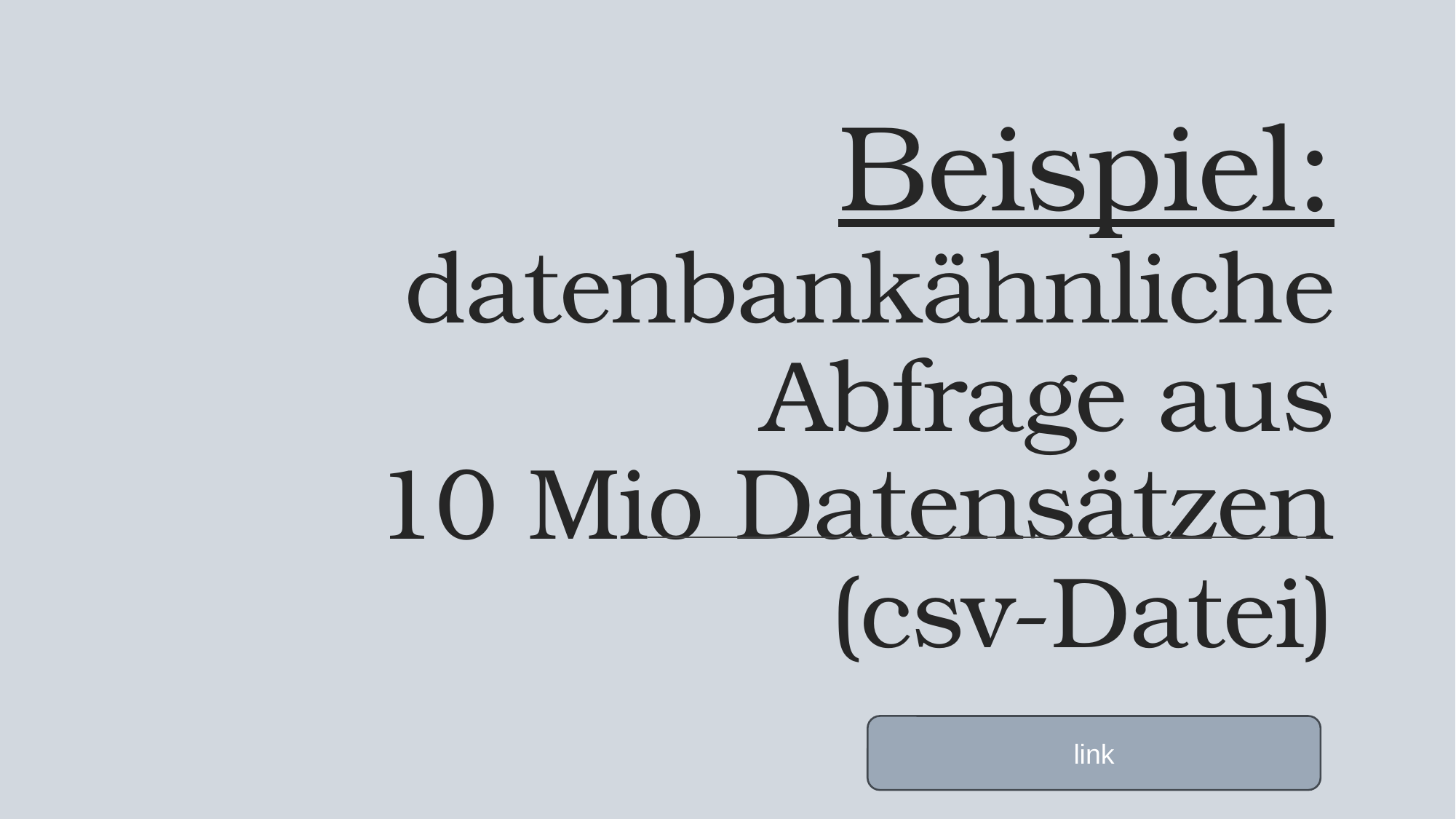

# Beispiel: datenbankähnliche Abfrage aus 10 Mio Datensätzen (csv-Datei)
link